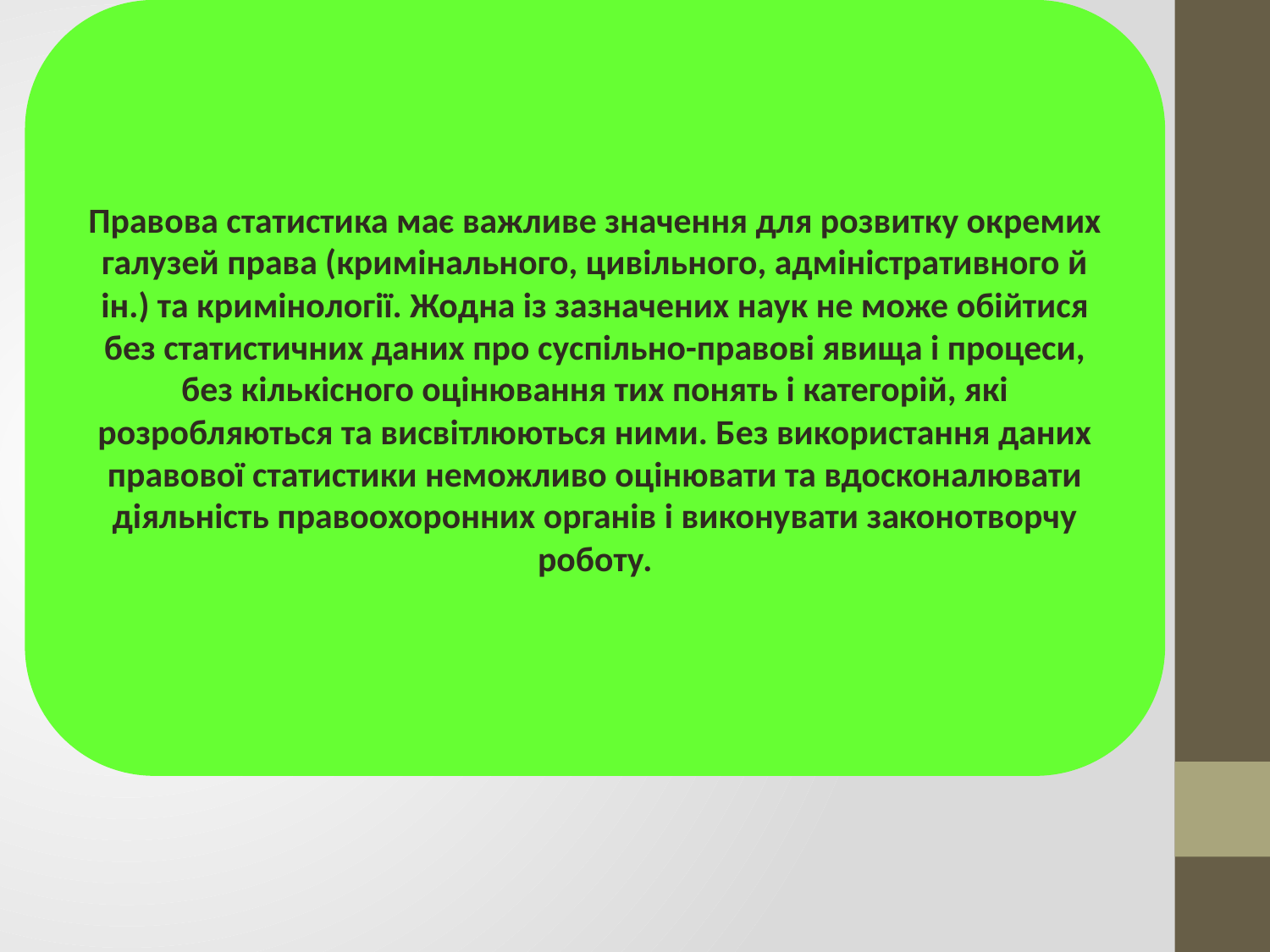

Правова статистика має важливе значення для розвитку окремих галузей права (кримінального, цивільного, адміністративного й ін.) та кримінології. Жодна із зазначених наук не може обійтися без статистичних даних про суспільно-правові явища і процеси, без кількісного оцінювання тих понять і категорій, які розробляються та висвітлюються ними. Без використання даних правової статистики неможливо оцінювати та вдосконалювати діяльність правоохоронних органів і виконувати законотворчу роботу.